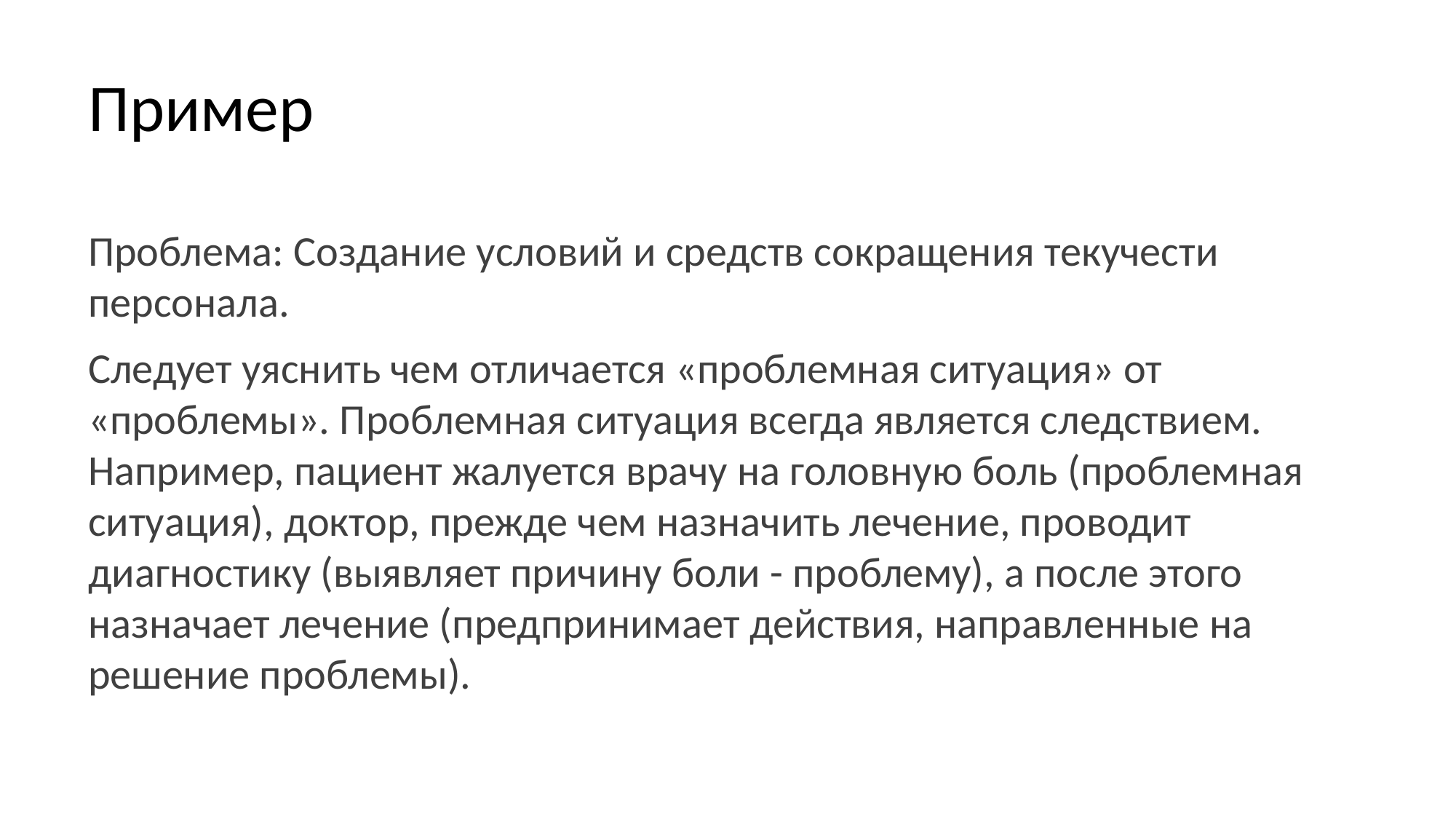

# Пример
Проблема: Создание условий и средств сокращения текучести персонала.
Следует уяснить чем отличается «проблемная ситуация» от «проблемы». Проблемная ситуация всегда является следствием. Например, пациент жалуется врачу на головную боль (проблемная ситуация), доктор, прежде чем назначить лечение, проводит диагностику (выявляет причину боли - проблему), а после этого назначает лечение (предпринимает действия, направленные на решение проблемы).